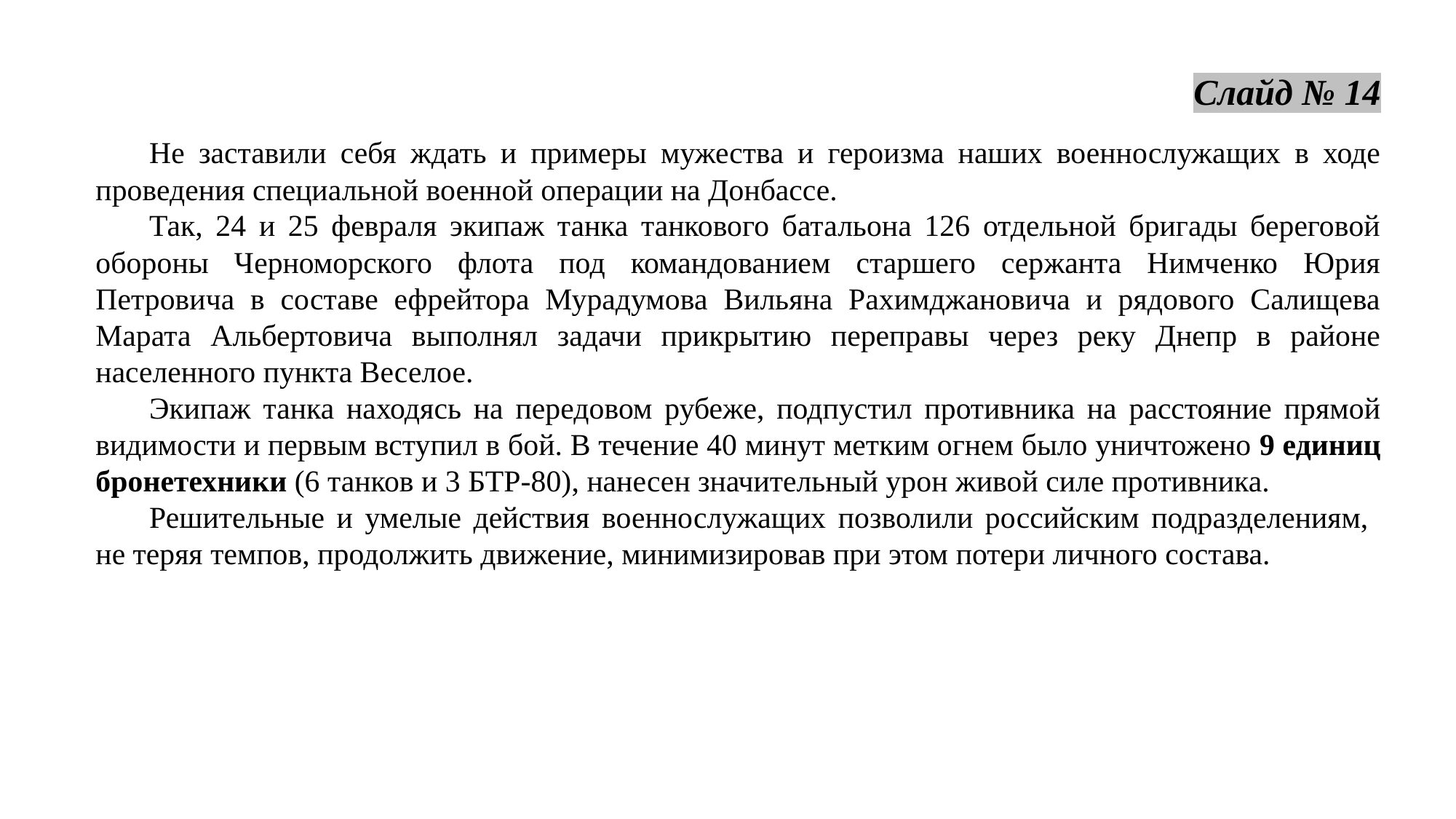

Слайд № 14
Не заставили себя ждать и примеры мужества и героизма наших военнослужащих в ходе проведения специальной военной операции на Донбассе.
Так, 24 и 25 февраля экипаж танка танкового батальона 126 отдельной бригады береговой обороны Черноморского флота под командованием старшего сержанта Нимченко Юрия Петровича в составе ефрейтора Мурадумова Вильяна Рахимджановича и рядового Салищева Марата Альбертовича выполнял задачи прикрытию переправы через реку Днепр в районе населенного пункта Веселое.
Экипаж танка находясь на передовом рубеже, подпустил противника на расстояние прямой видимости и первым вступил в бой. В течение 40 минут метким огнем было уничтожено 9 единиц бронетехники (6 танков и 3 БТР-80), нанесен значительный урон живой силе противника.
Решительные и умелые действия военнослужащих позволили российским подразделениям,
не теряя темпов, продолжить движение, минимизировав при этом потери личного состава.